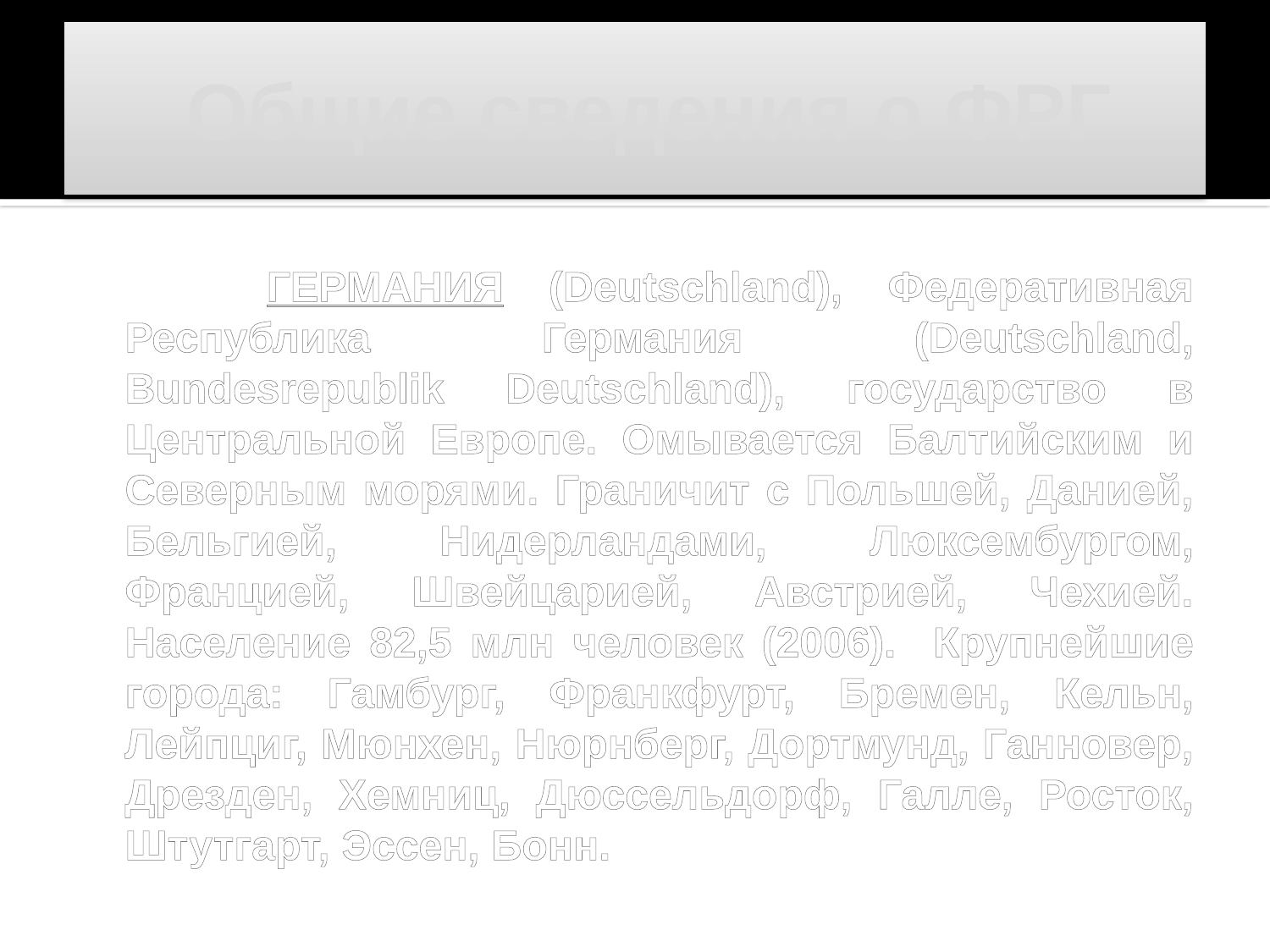

# Общие сведения о ФРГ
    ГЕРМАНИЯ (Deutschland), Федеративная Республика Германия (Deutschland, Bundesrepublik Deutschland), государство в Центральной Европе. Омывается Балтийским и Северным морями. Граничит с Польшей, Данией, Бельгией, Нидерландами, Люксембургом, Францией, Швейцарией, Австрией, Чехией. Население 82,5 млн человек (2006).  Крупнейшие города: Гамбург, Франкфурт, Бремен, Кельн, Лейпциг, Мюнхен, Нюрнберг, Дортмунд, Ганновер, Дрезден, Хемниц, Дюссельдорф, Галле, Росток, Штутгарт, Эссен, Бонн.